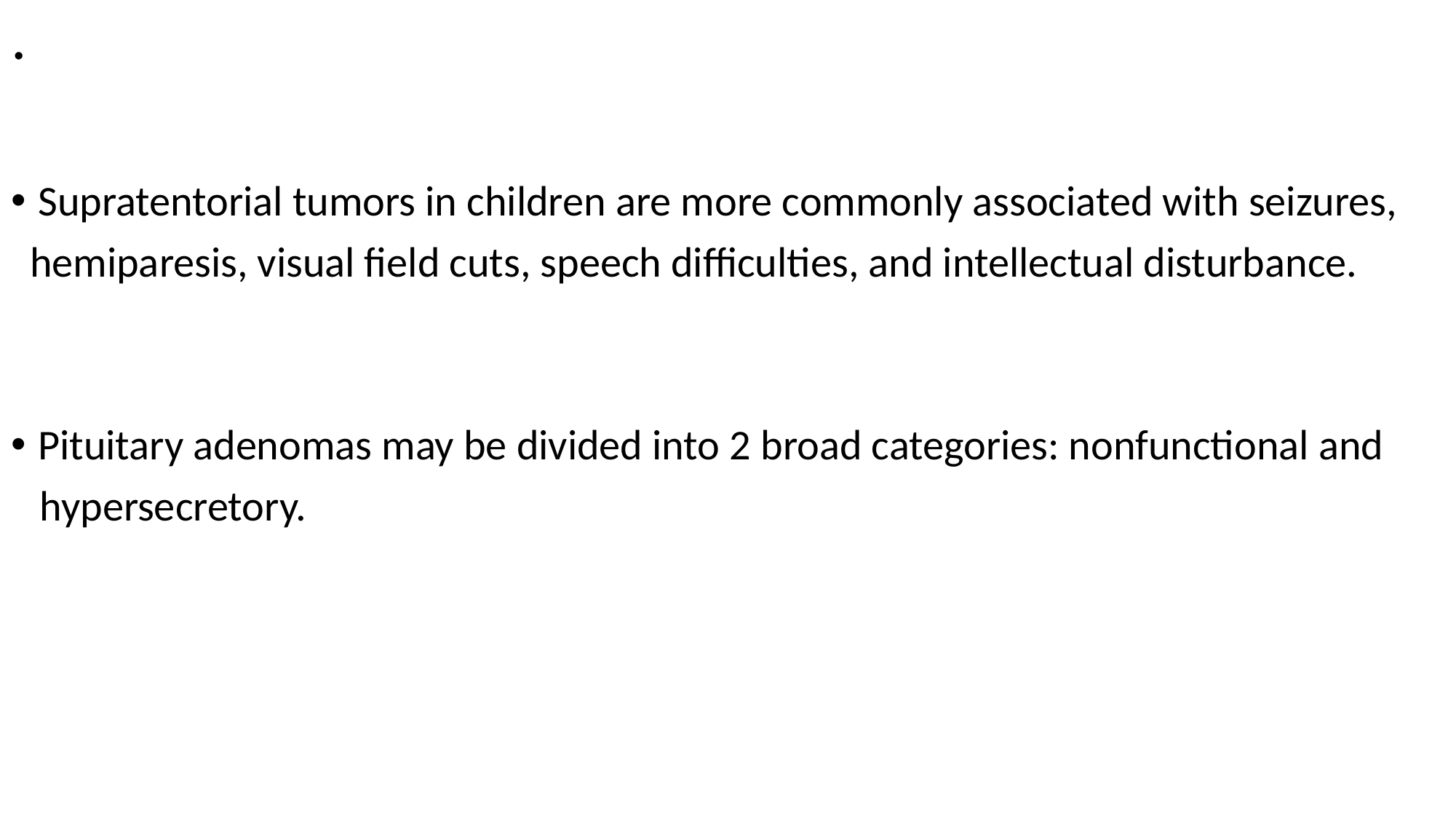

# .

Supratentorial tumors in children are more commonly associated with seizures,
  hemiparesis, visual field cuts, speech difficulties, and intellectual disturbance.

Pituitary adenomas may be divided into 2 broad categories: nonfunctional and
   hypersecretory.